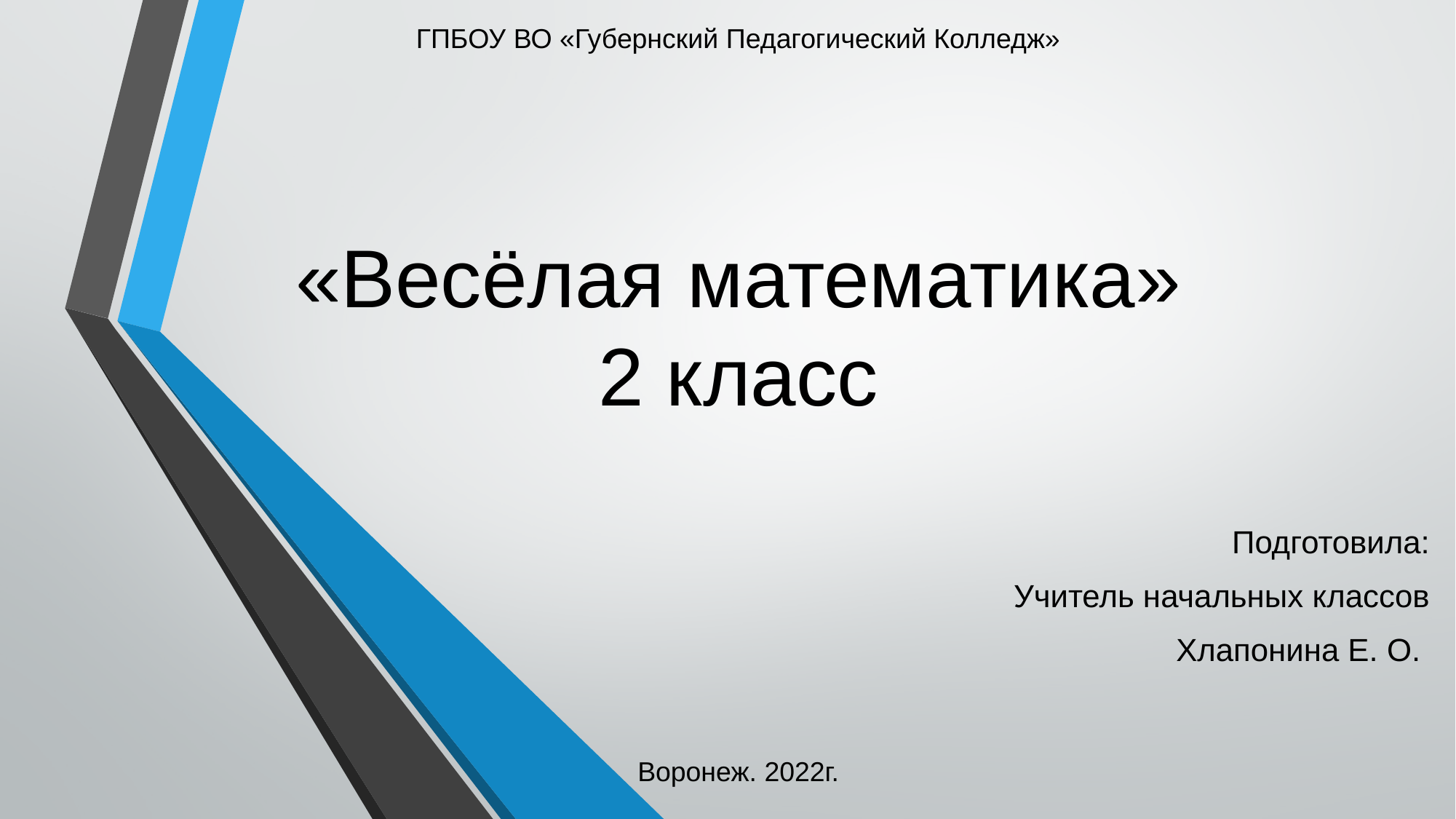

ГПБОУ ВО «Губернский Педагогический Колледж»
# «Весёлая математика» 2 класс
Подготовила:
Учитель начальных классов
Хлапонина Е. О.
Воронеж. 2022г.